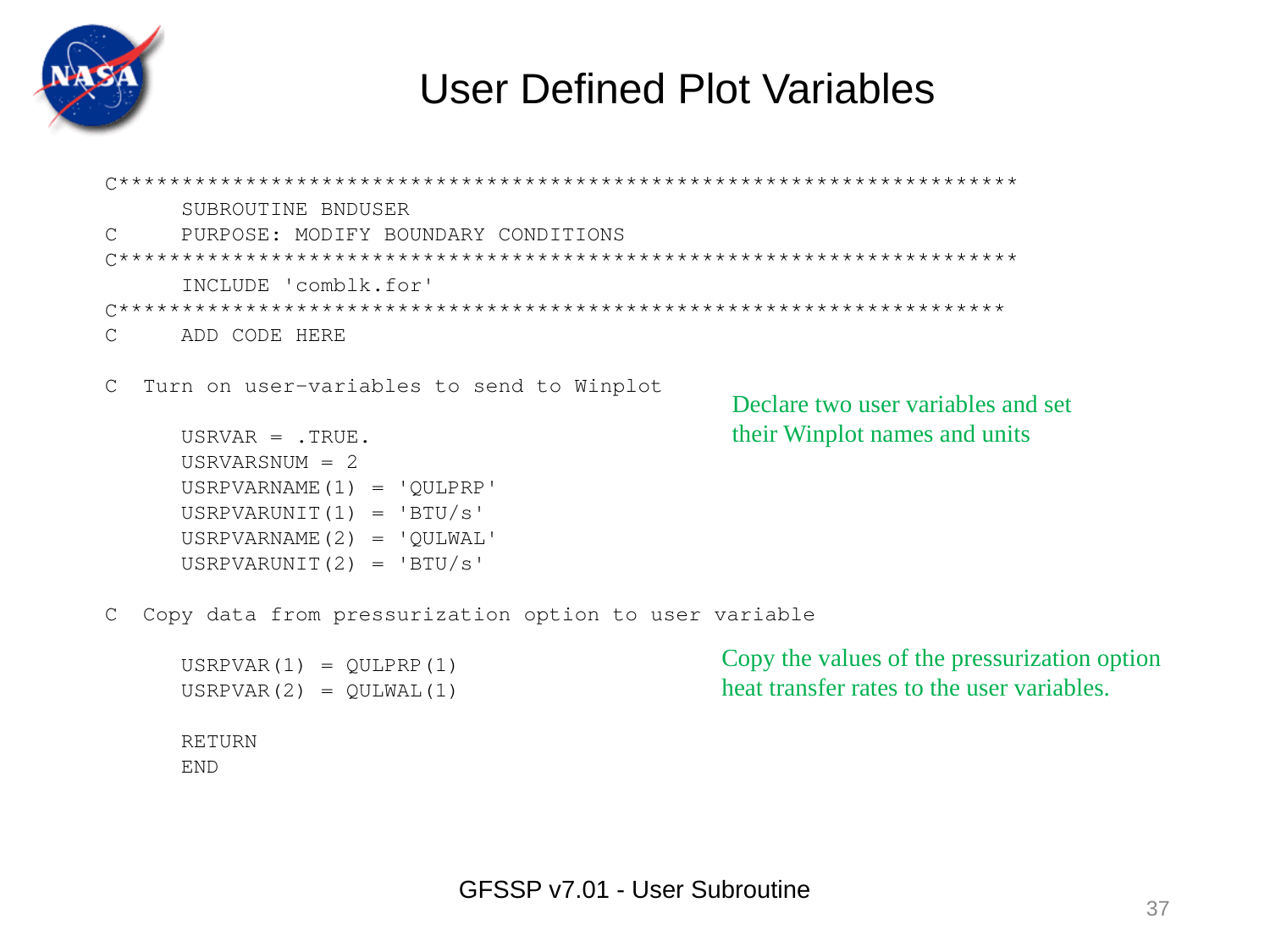

User Defined Plot Variables
C***********************************************************************
      SUBROUTINE BNDUSER
C     PURPOSE: MODIFY BOUNDARY CONDITIONS
C***********************************************************************
      INCLUDE 'comblk.for'
C**********************************************************************
C     ADD CODE HERE

C  Turn on user-variables to send to Winplot

      USRVAR = .TRUE.
      USRVARSNUM = 2
      USRPVARNAME(1) = 'QULPRP'
      USRPVARUNIT(1) = 'BTU/s'
      USRPVARNAME(2) = 'QULWAL'
      USRPVARUNIT(2) = 'BTU/s'

C  Copy data from pressurization option to user variable

      USRPVAR(1) = QULPRP(1)
      USRPVAR(2) = QULWAL(1)

      RETURN
      END

Declare two user variables and set their Winplot names and units
Copy the values of the pressurization option heat transfer rates to the user variables.
GFSSP v7.01 - User Subroutine
37